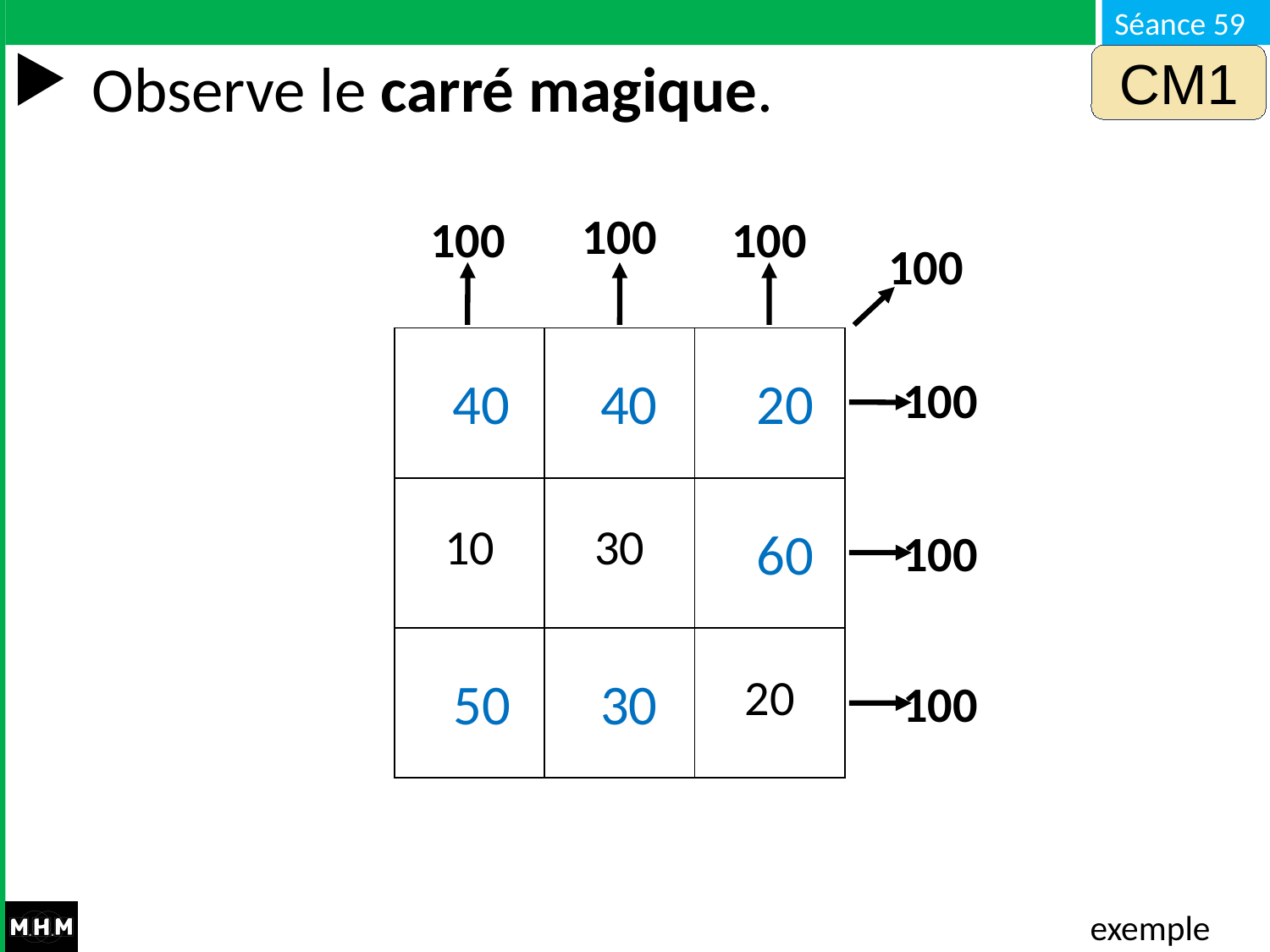

# Observe le carré magique.
CM1
100
100
100
100
| . | . | . |
| --- | --- | --- |
| 10 | 30 | . |
| . | . | 20 |
40
40
20
100
60
100
50
30
100
exemple